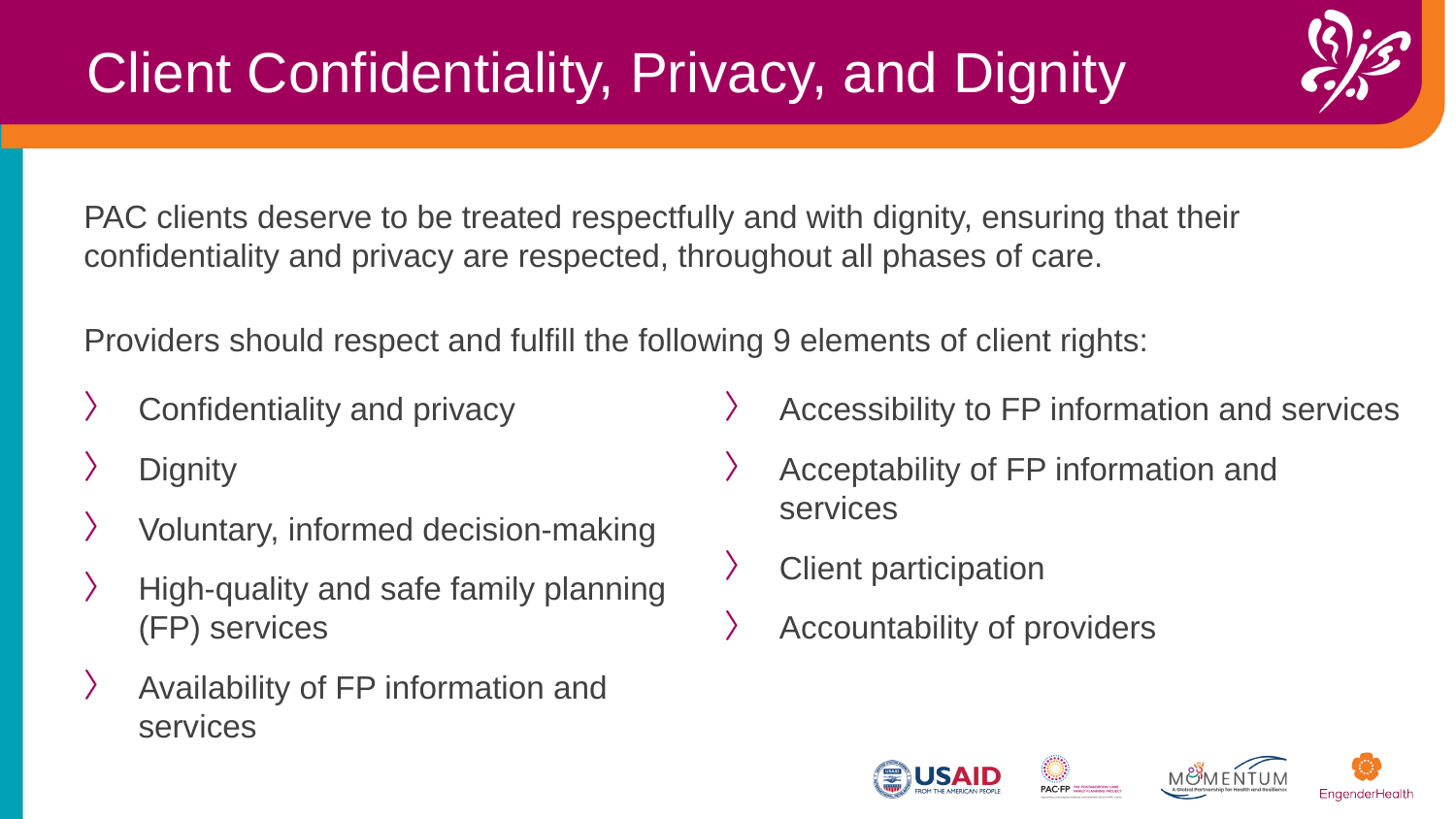

Client Confidentiality, Privacy, and Dignity
PAC clients deserve to be treated respectfully and with dignity, ensuring that their confidentiality and privacy are respected, throughout all phases of care. ​
Providers should respect and fulfill the following 9 elements of client rights:
Accessibility to FP information and services​
Acceptability of FP information and services​
Client participation
Accountability of providers
Confidentiality and privacy​
Dignity ​
Voluntary, informed decision-making​
High-quality and safe family planning (FP) services​
Availability of FP information and services​